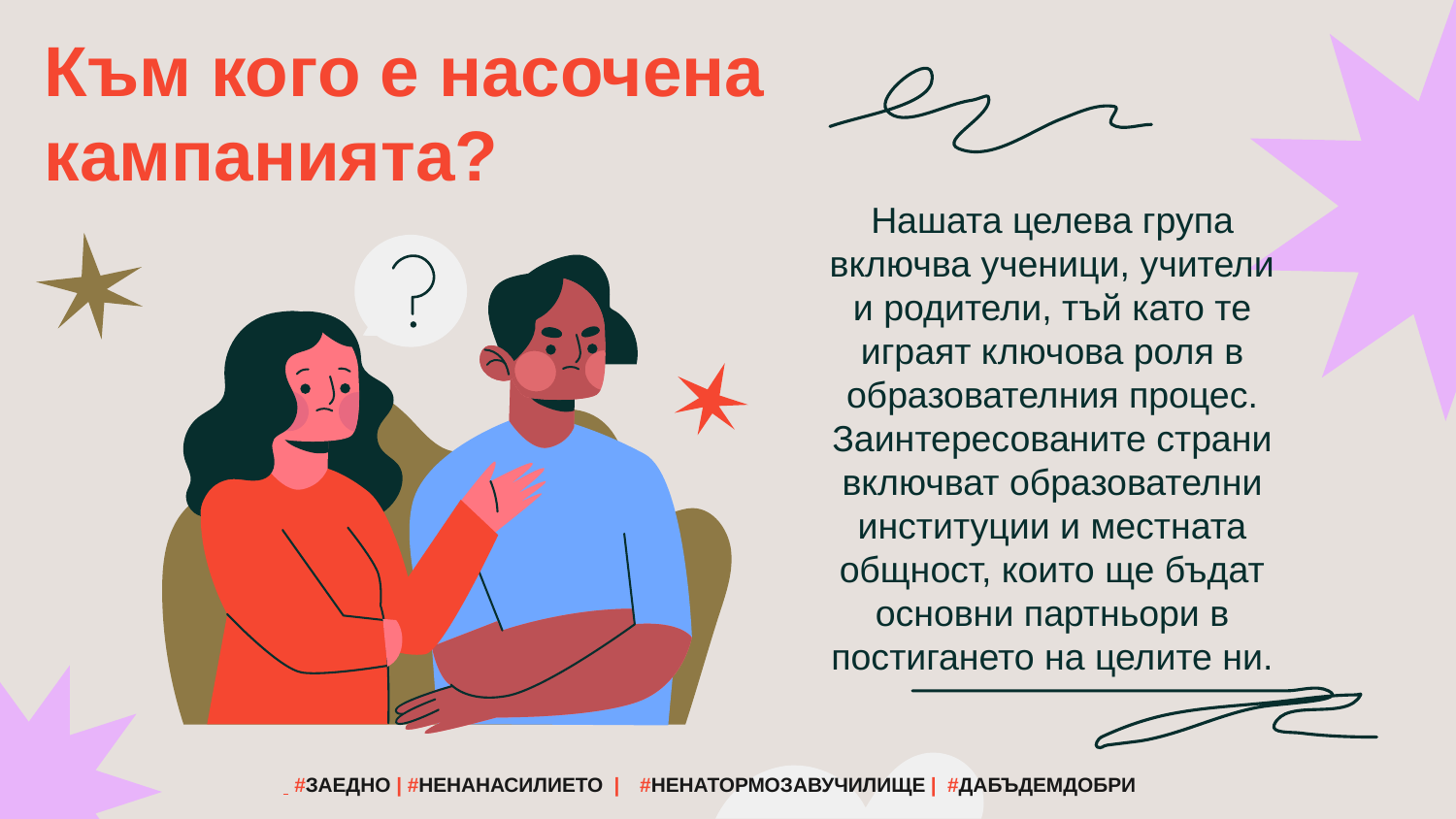

# Към кого е насочена кампанията?

Нашата целева група включва ученици, учители и родители, тъй като те играят ключова роля в образователния процес. Заинтересованите страни включват образователни институции и местната общност, които ще бъдат основни партньори в постигането на целите ни.

  #ЗАЕДНО | #НЕНАНАСИЛИЕТО  |   #НЕНАТОРМОЗАВУЧИЛИЩЕ |  #ДАБЪДЕМДОБРИ